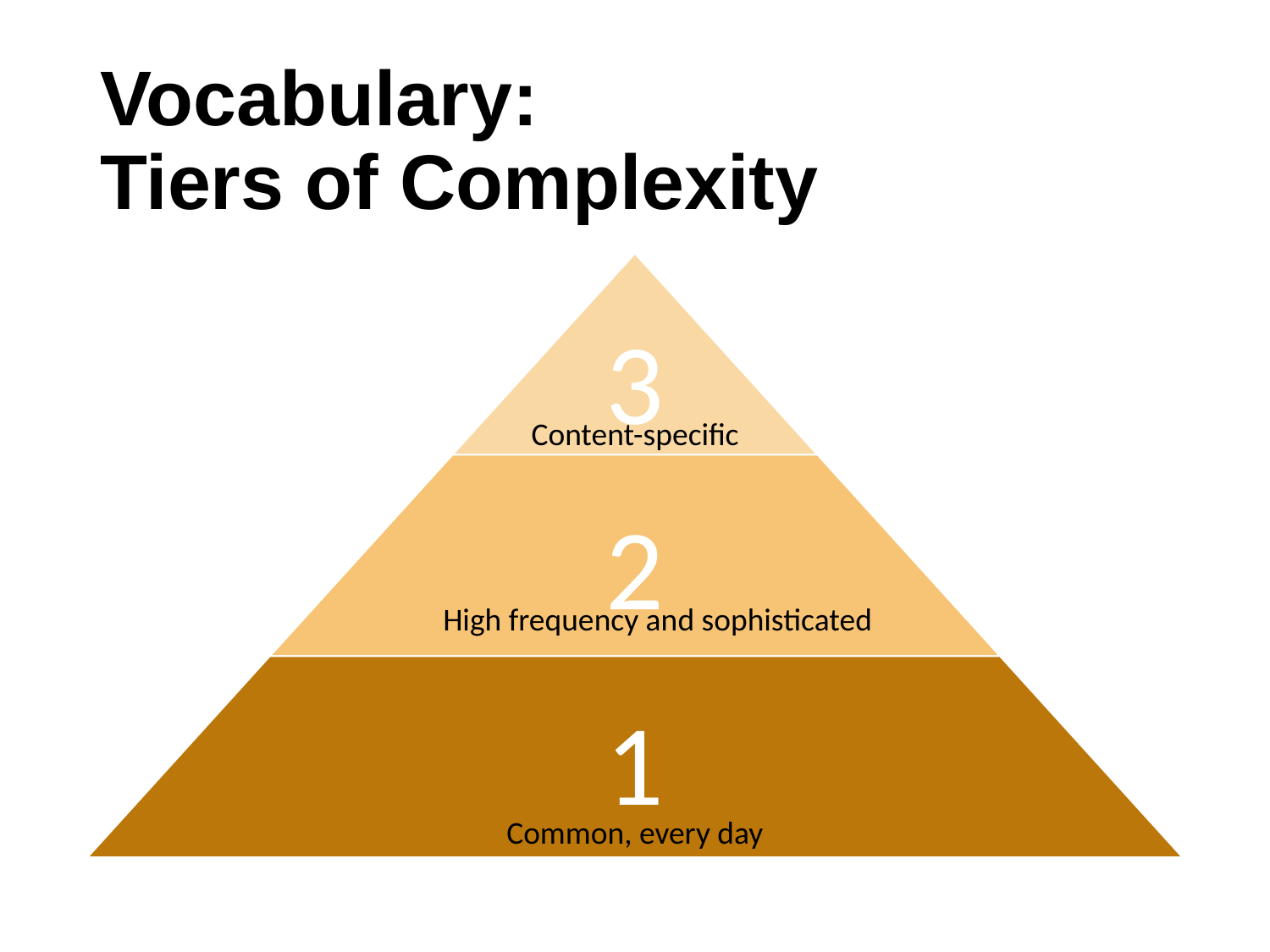

# Vocabulary: Tiers of Complexity
3
2
1
Content-specific
High frequency and sophisticated
Common, every day